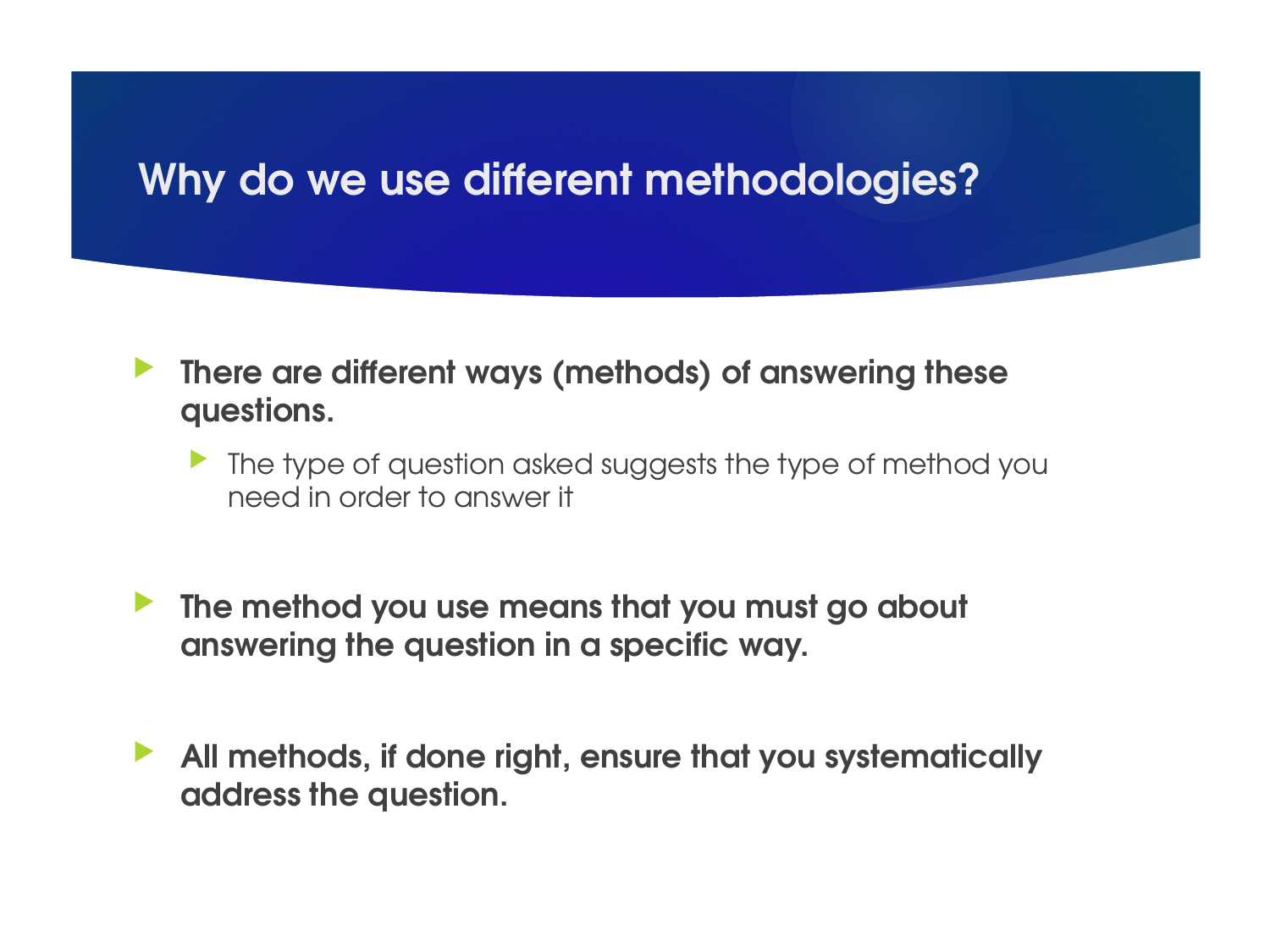

# Why do we use different methodologies?
There are different ways (methods) of answering these questions.
The type of question asked suggests the type of method you need in order to answer it

The method you use means that you must go about answering the question in a specific way.

All methods, if done right, ensure that you systematically address the question.